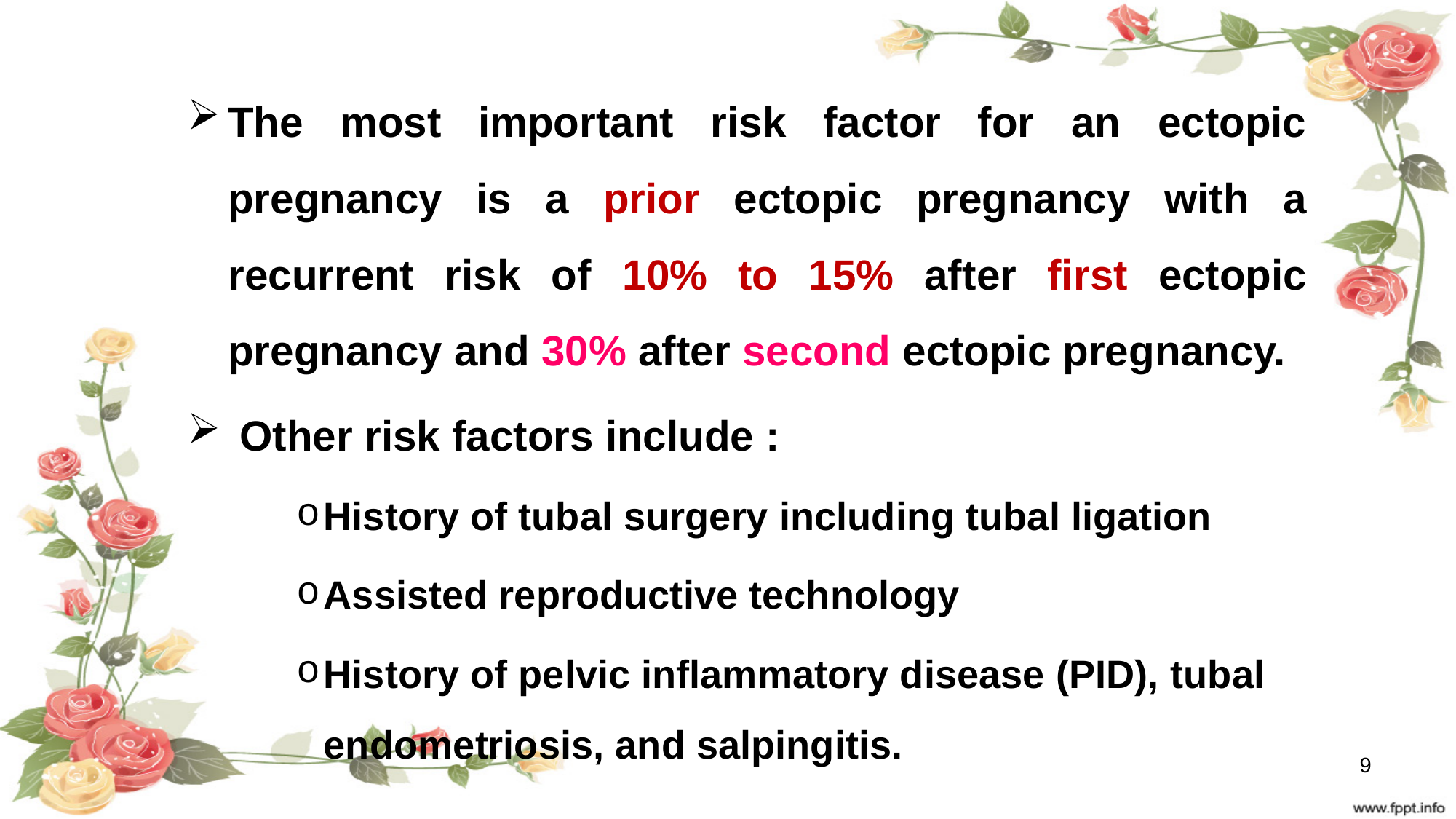

The most important risk factor for an ectopic pregnancy is a prior ectopic pregnancy with a recurrent risk of 10% to 15% after first ectopic pregnancy and 30% after second ectopic pregnancy.
 Other risk factors include :
History of tubal surgery including tubal ligation
Assisted reproductive technology
History of pelvic inflammatory disease (PID), tubal endometriosis, and salpingitis.
9